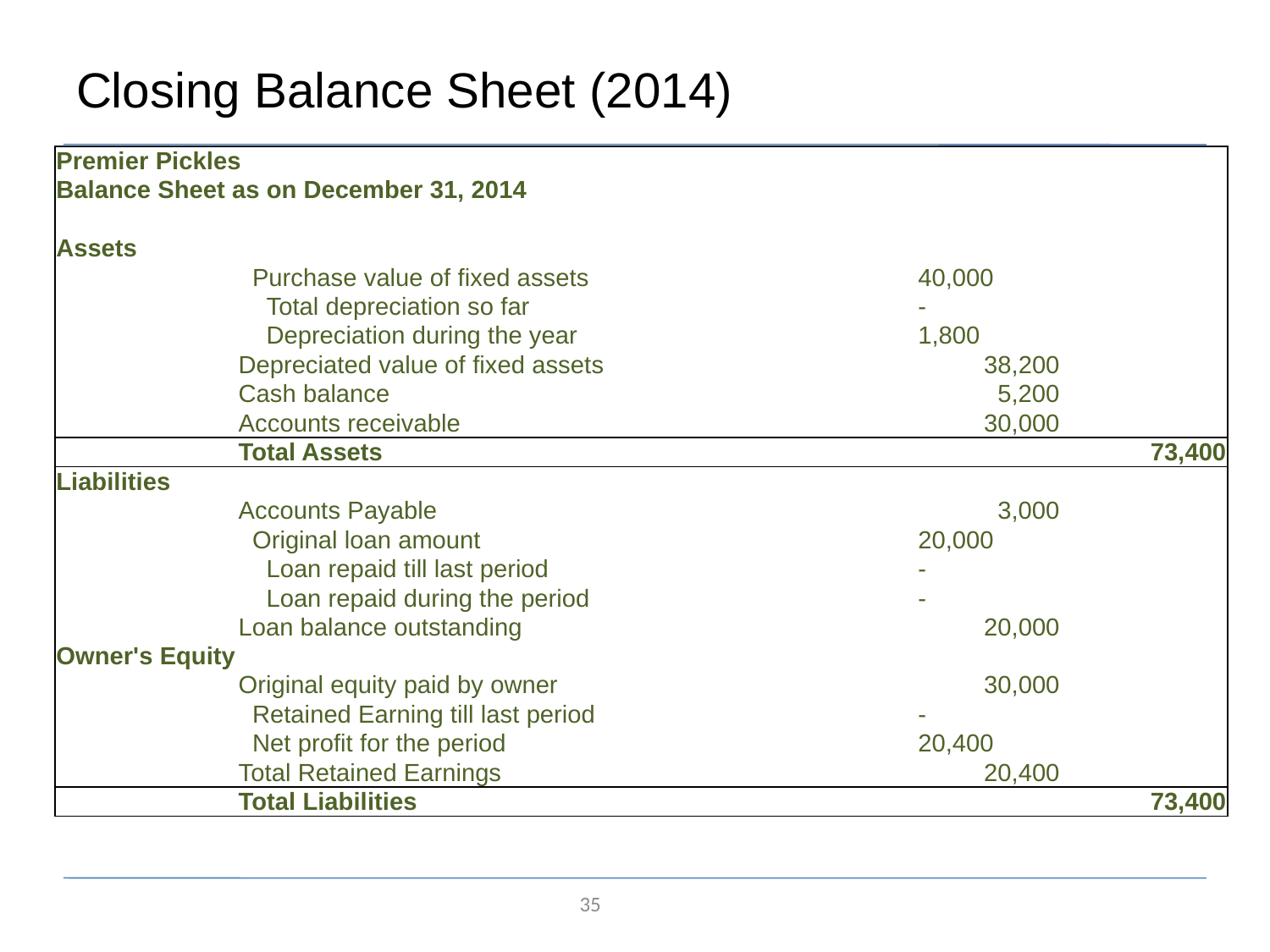

# Closing Balance Sheet (2014)
| Premier Pickles |  |  |  |
| --- | --- | --- | --- |
| Balance Sheet as on December 31, 2014 |  |  |  |
|  |  |  |  |
| Assets |  |  |  |
|  | Purchase value of fixed assets | 40,000 |  |
|  | Total depreciation so far | - |  |
|  | Depreciation during the year | 1,800 |  |
|  | Depreciated value of fixed assets | 38,200 |  |
|  | Cash balance | 5,200 |  |
|  | Accounts receivable | 30,000 |  |
|  | Total Assets |  | 73,400 |
| Liabilities |  |  |  |
|  | Accounts Payable | 3,000 |  |
|  | Original loan amount | 20,000 |  |
|  | Loan repaid till last period | - |  |
|  | Loan repaid during the period | - |  |
|  | Loan balance outstanding | 20,000 |  |
| Owner's Equity |  |  |  |
|  | Original equity paid by owner | 30,000 |  |
|  | Retained Earning till last period | - |  |
|  | Net profit for the period | 20,400 |  |
|  | Total Retained Earnings | 20,400 |  |
|  | Total Liabilities |  | 73,400 |
35